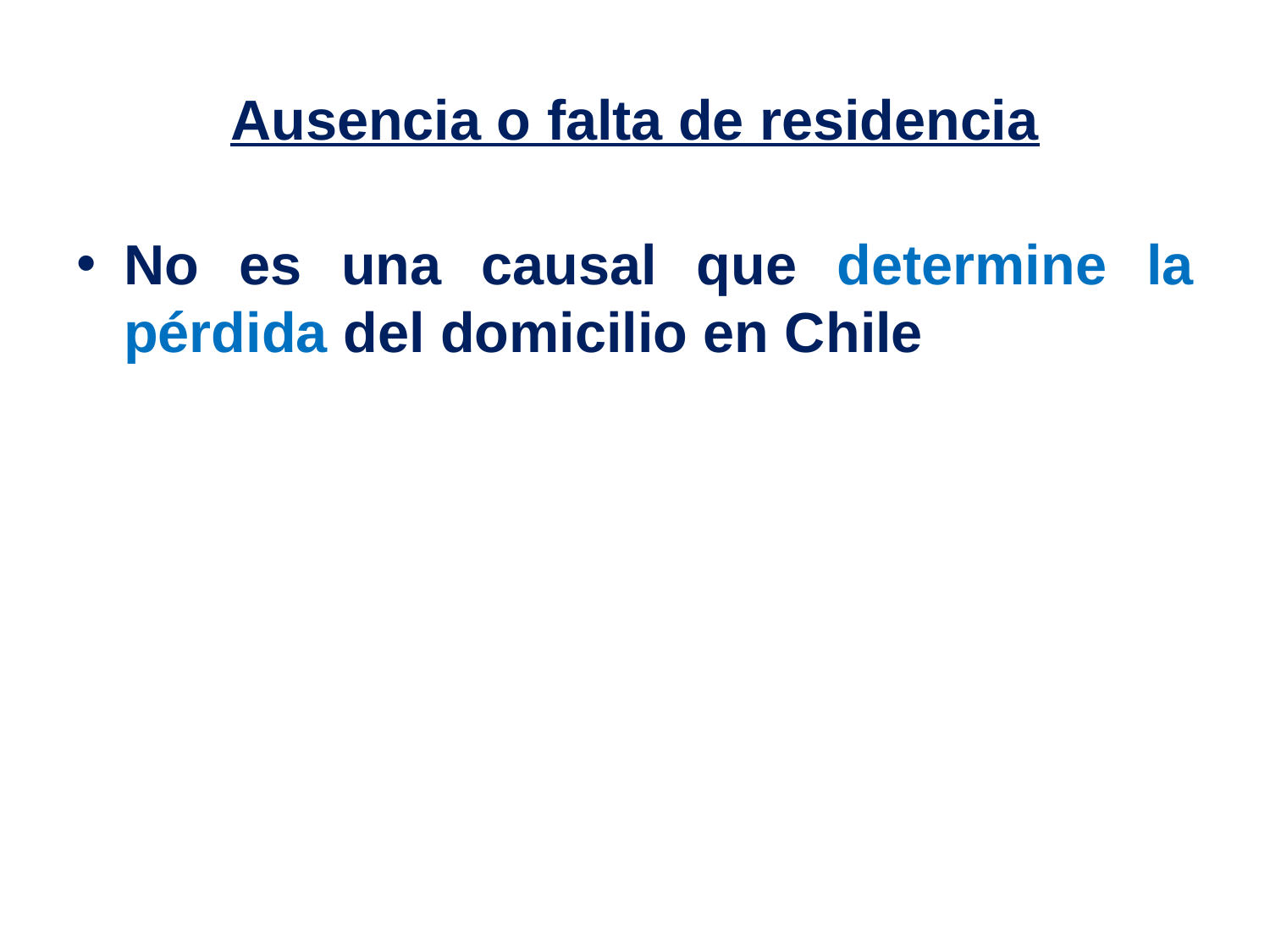

# Ausencia o falta de residencia
No es una causal que determine la pérdida del domicilio en Chile